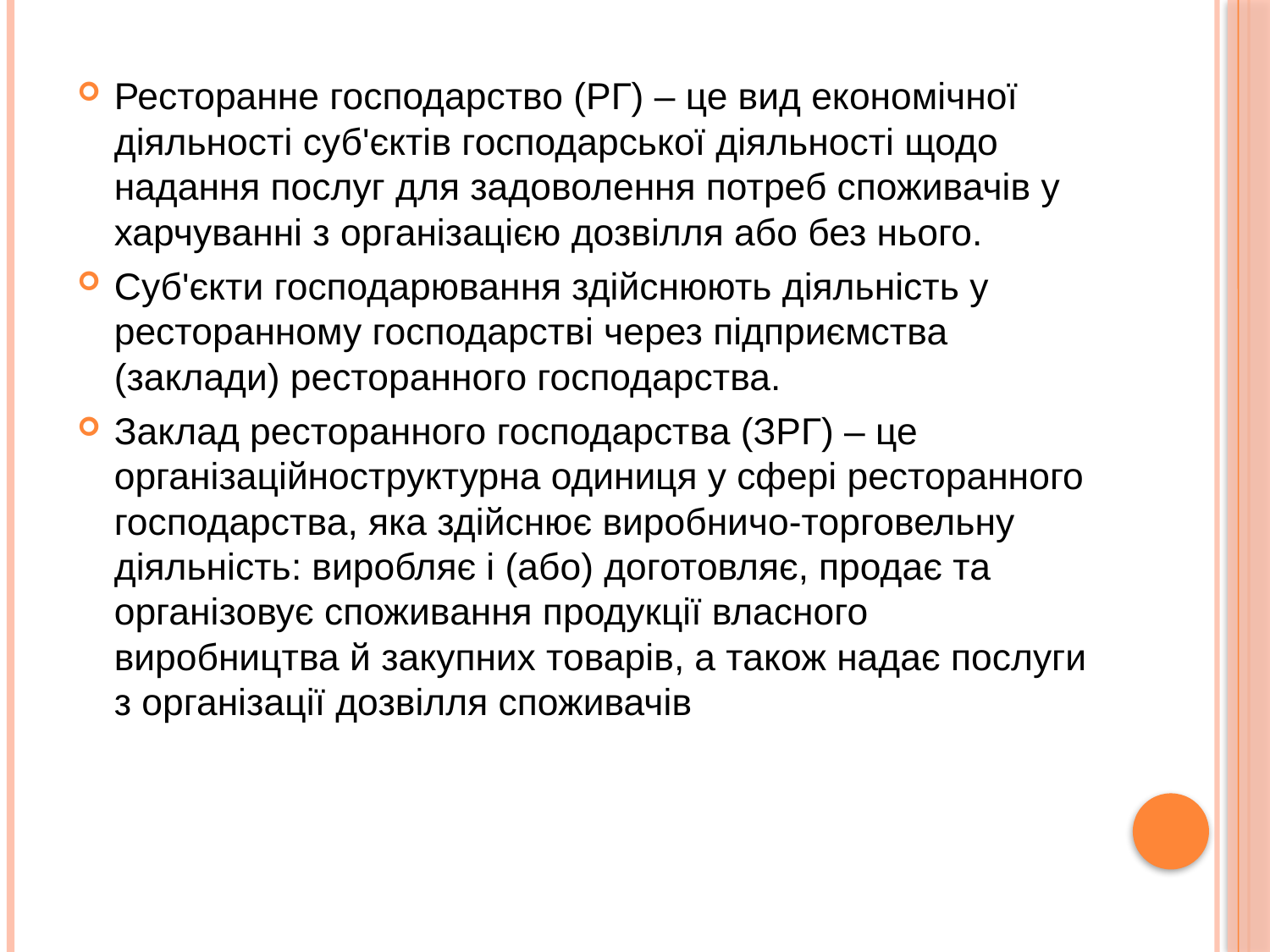

Ресторанне господарство (РГ) – це вид економічної діяльності суб'єктів господарської діяльності щодо надання послуг для задоволення потреб споживачів у харчуванні з організацією дозвілля або без нього.
Суб'єкти господарювання здійснюють діяльність у ресторанному господарстві через підприємства (заклади) ресторанного господарства.
Заклад ресторанного господарства (ЗРГ) – це організаційноструктурна одиниця у сфері ресторанного господарства, яка здійснює виробничо-торговельну діяльність: виробляє і (або) доготовляє, продає та організовує споживання продукції власного виробництва й закупних товарів, а також надає послуги з організації дозвілля споживачів